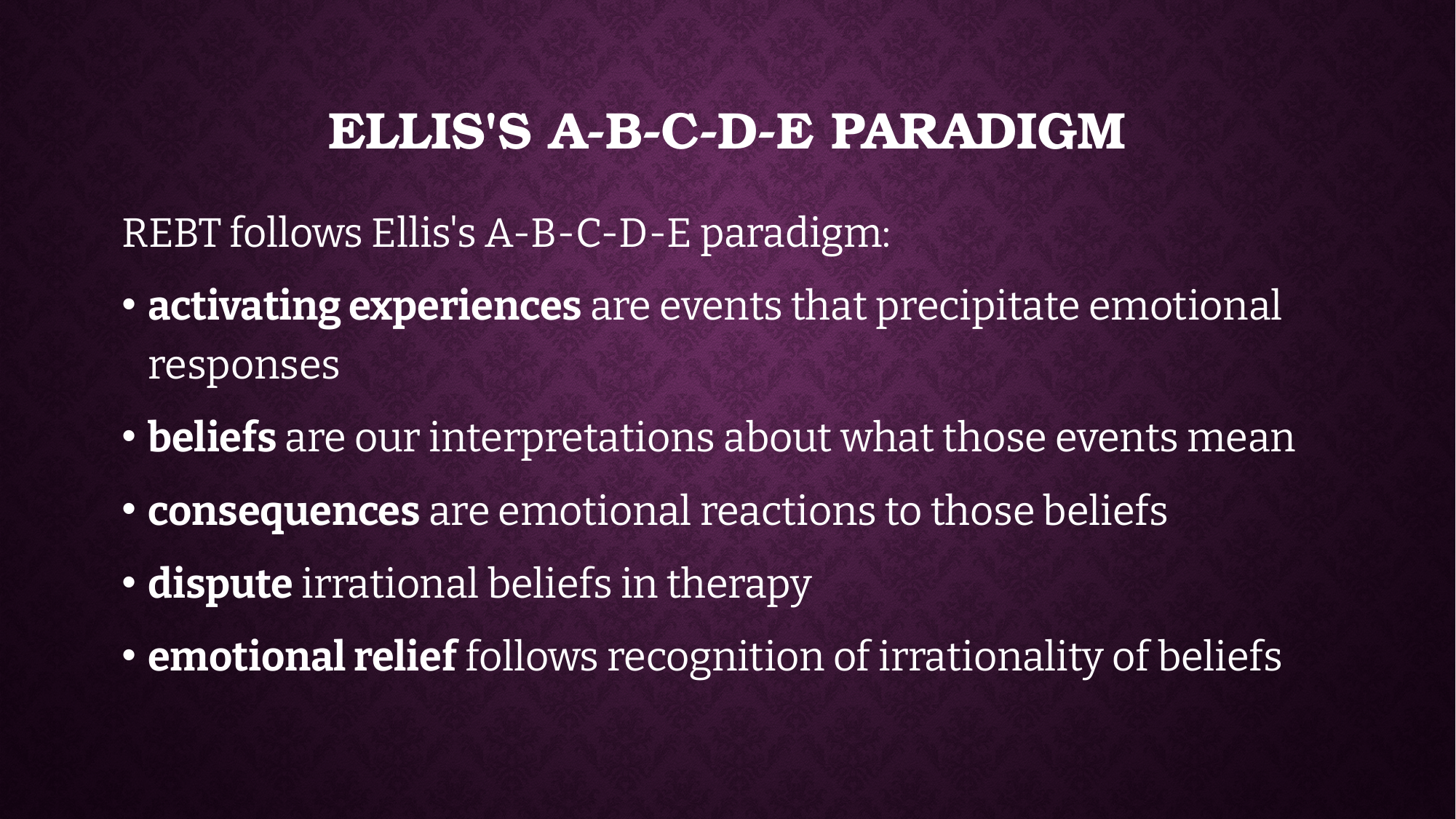

# Ellis's A-B-C-D-E Paradigm
REBT follows Ellis's A-B-C-D-E paradigm:
activating experiences are events that precipitate emotional responses
beliefs are our interpretations about what those events mean
consequences are emotional reactions to those beliefs
dispute irrational beliefs in therapy
emotional relief follows recognition of irrationality of beliefs